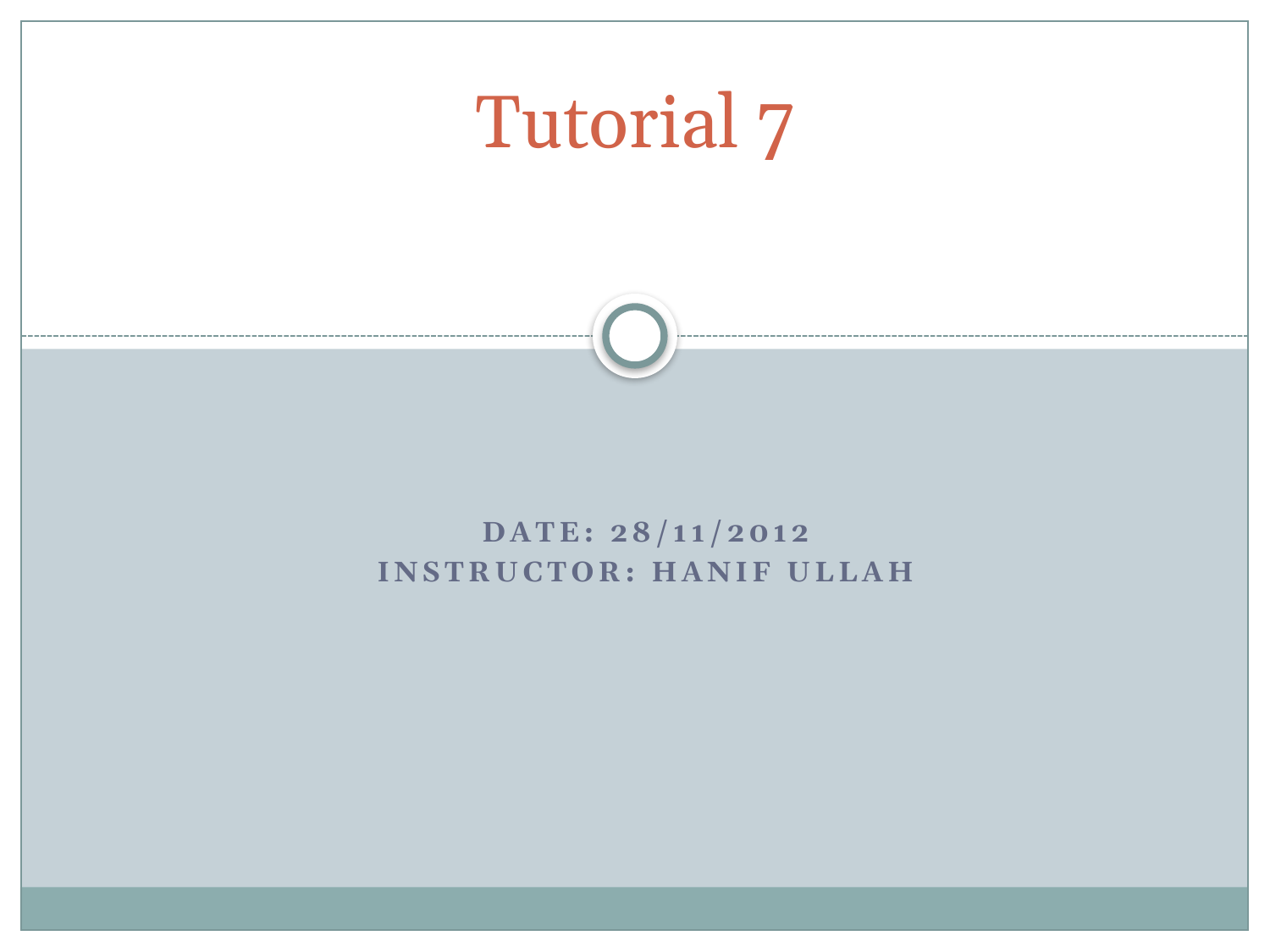

# Tutorial 7
Date: 28/11/2012
Instructor: Hanif Ullah